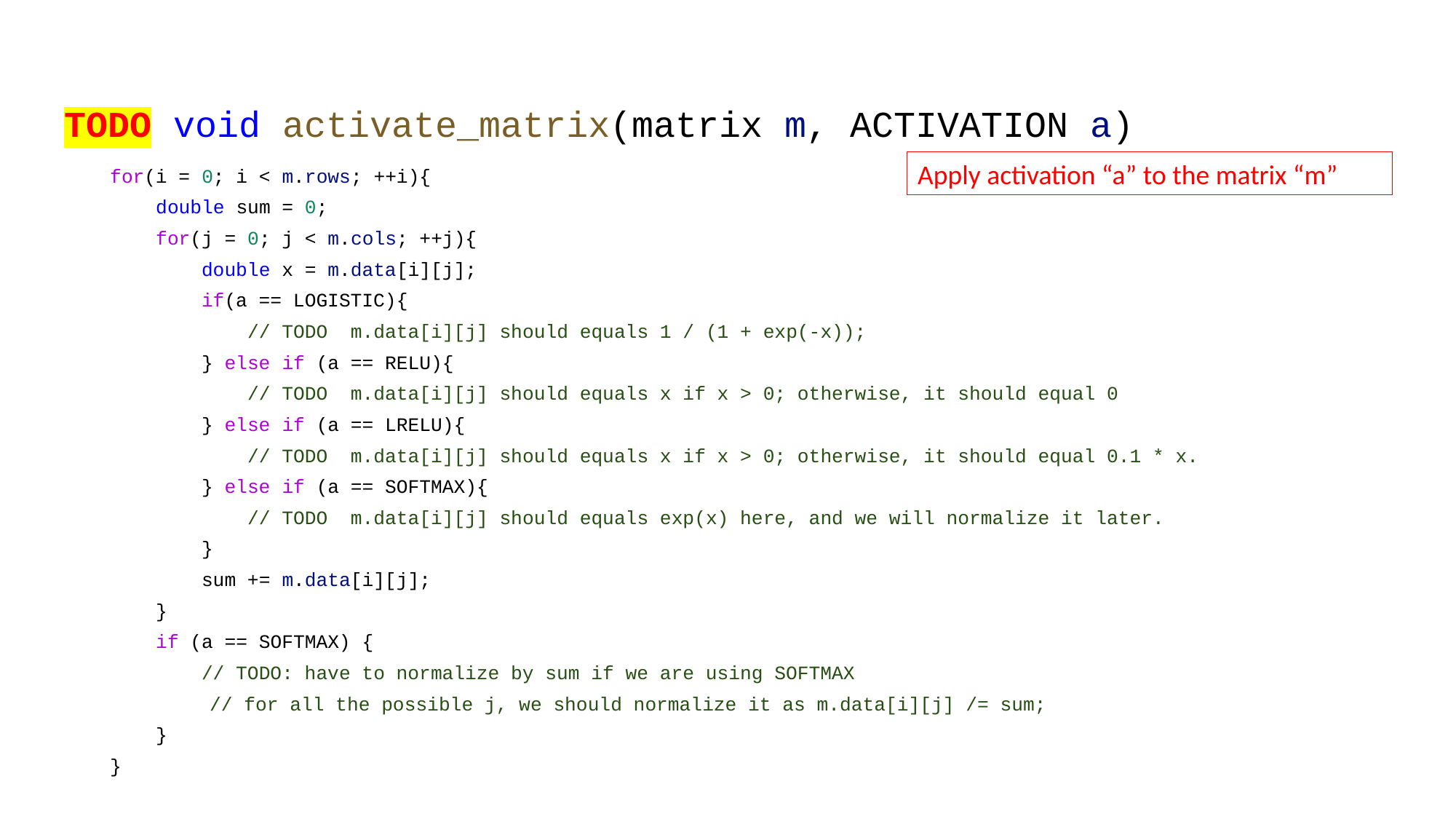

# TODO void activate_matrix(matrix m, ACTIVATION a)
    for(i = 0; i < m.rows; ++i){
        double sum = 0;
        for(j = 0; j < m.cols; ++j){
            double x = m.data[i][j];
            if(a == LOGISTIC){
                // TODO  m.data[i][j] should equals 1 / (1 + exp(-x));
            } else if (a == RELU){
                // TODO  m.data[i][j] should equals x if x > 0; otherwise, it should equal 0
            } else if (a == LRELU){
                // TODO  m.data[i][j] should equals x if x > 0; otherwise, it should equal 0.1 * x.
            } else if (a == SOFTMAX){
                // TODO  m.data[i][j] should equals exp(x) here, and we will normalize it later.
            }
            sum += m.data[i][j];
        }
        if (a == SOFTMAX) {
            // TODO: have to normalize by sum if we are using SOFTMAX
// for all the possible j, we should normalize it as m.data[i][j] /= sum;
        }
    }

Apply activation “a” to the matrix “m”